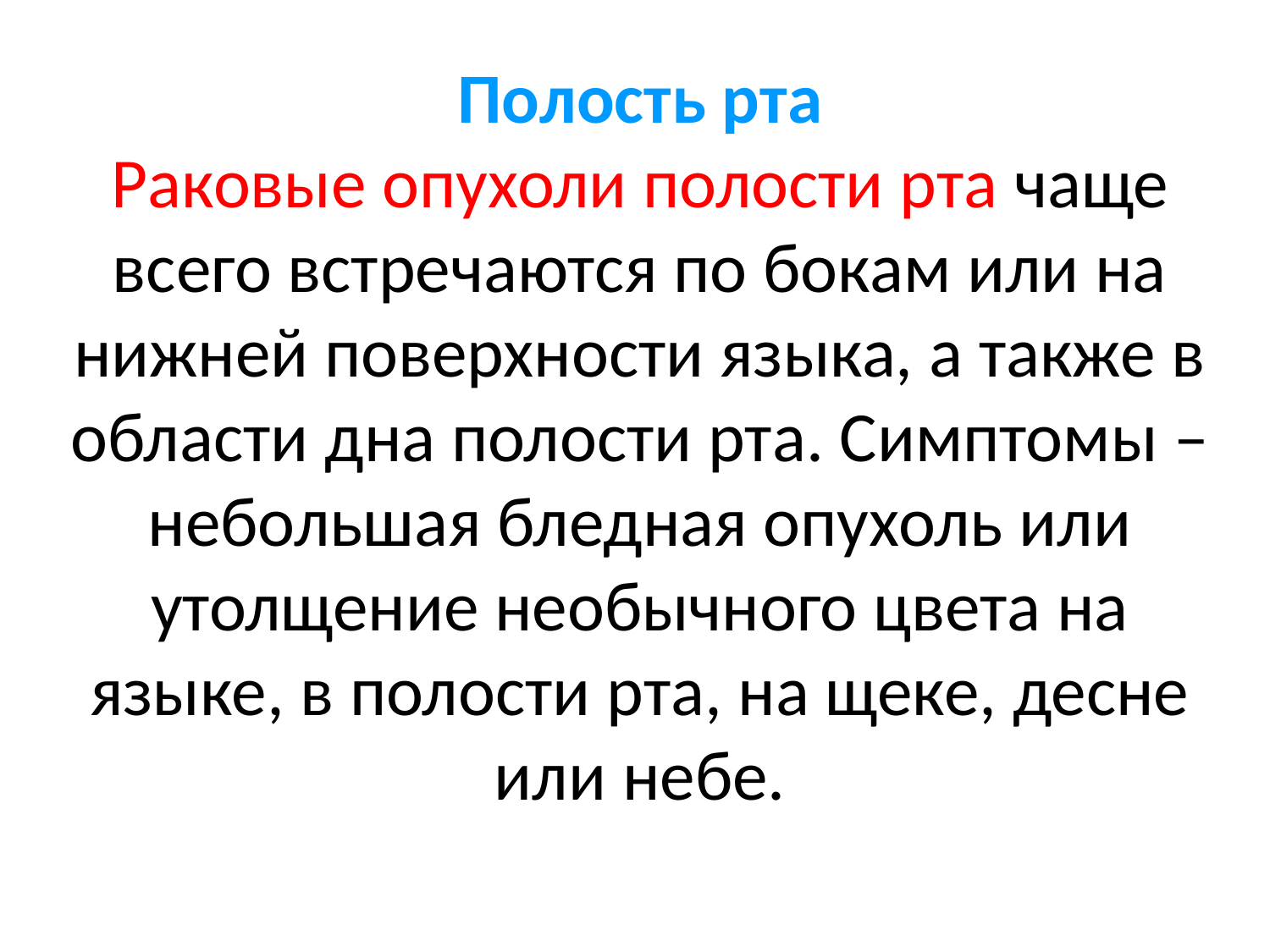

# Полость рта Раковые опухоли полости рта чаще всего встречаются по бокам или на нижней поверхности языка, а также в области дна полости рта. Симптомы – небольшая бледная опухоль или утолщение необычного цвета на языке, в полости рта, на щеке, десне или небе.